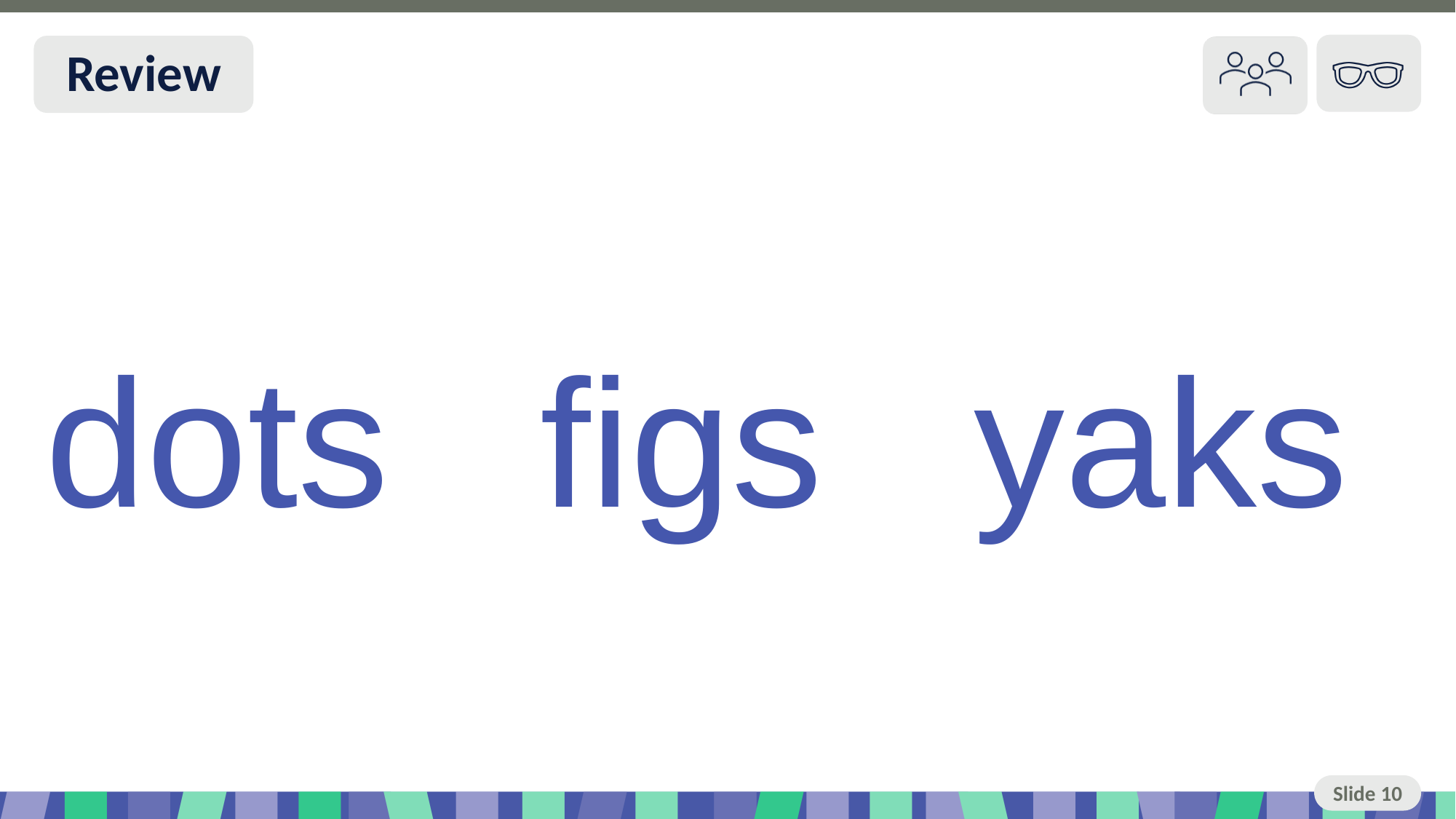

# Slide 10 Review
dots   figs   yaks